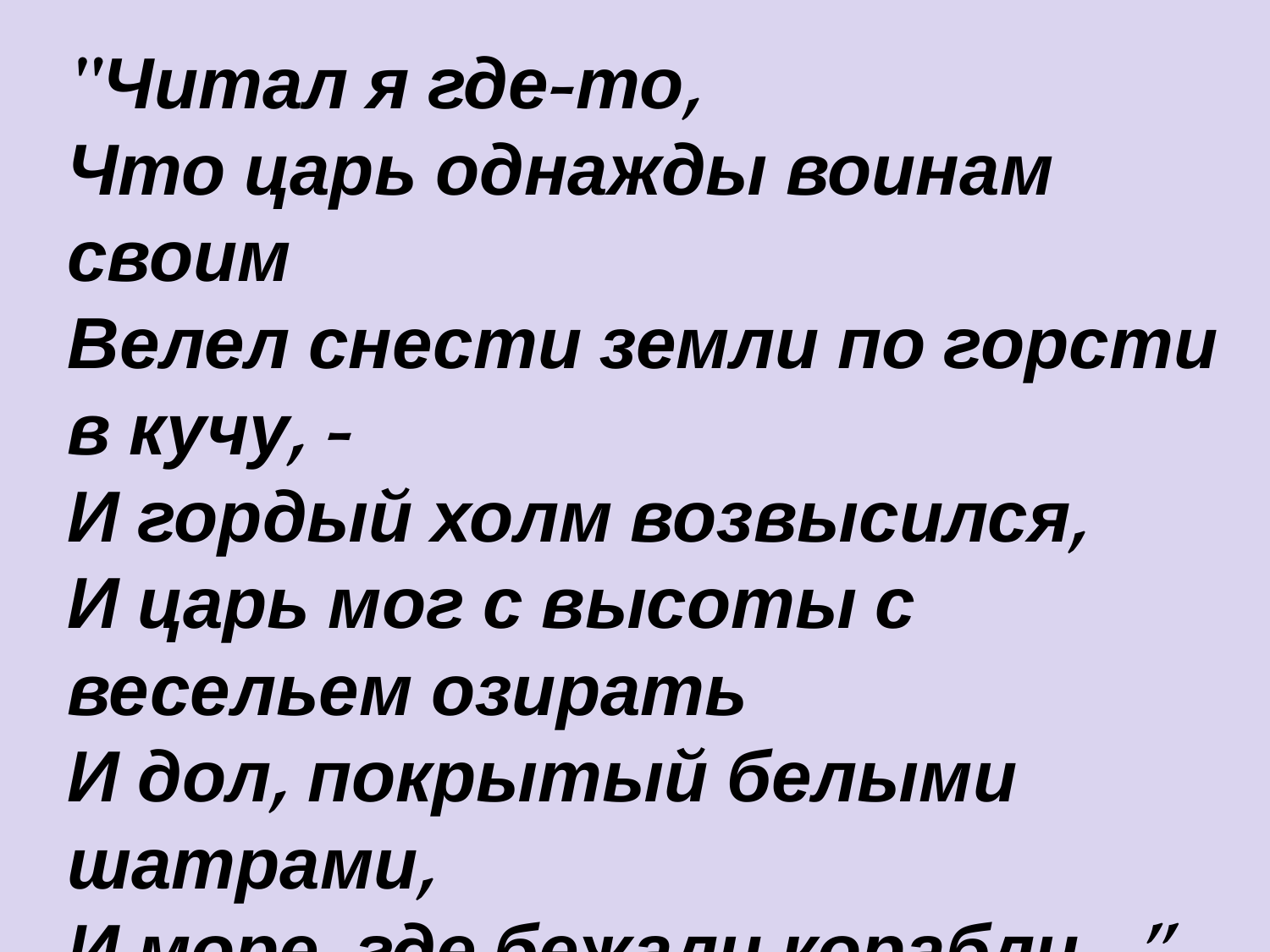

"Читал я где-то,
Что царь однажды воинам своим
Велел снести земли по горсти в кучу, -
И гордый холм возвысился,
И царь мог с высоты с весельем озирать
И дол, покрытый белыми шатрами,
И море, где бежали корабли…”